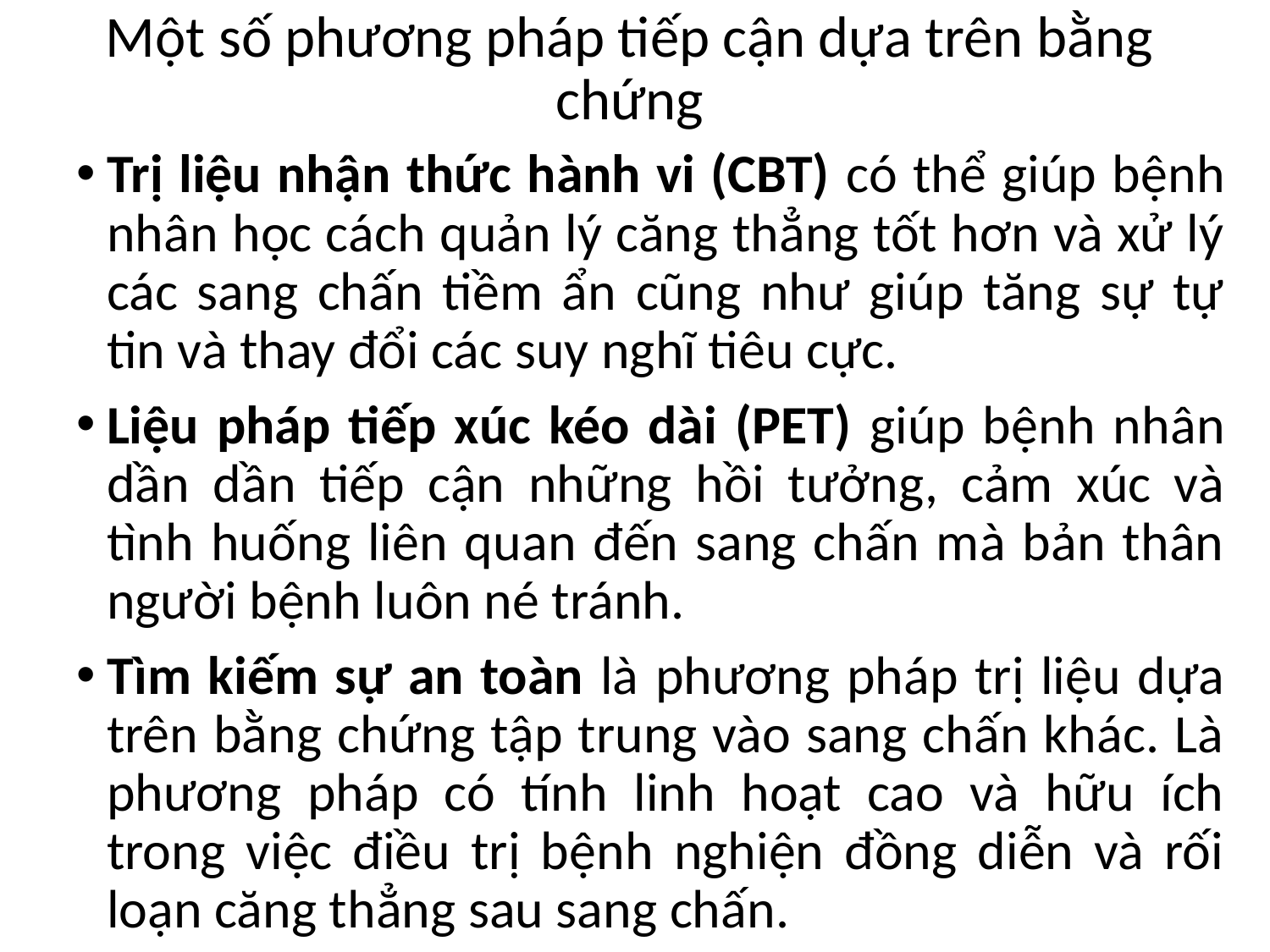

# Một số phương pháp tiếp cận dựa trên bằng chứng
Trị liệu nhận thức hành vi (CBT) có thể giúp bệnh nhân học cách quản lý căng thẳng tốt hơn và xử lý các sang chấn tiềm ẩn cũng như giúp tăng sự tự tin và thay đổi các suy nghĩ tiêu cực.
Liệu pháp tiếp xúc kéo dài (PET) giúp bệnh nhân dần dần tiếp cận những hồi tưởng, cảm xúc và tình huống liên quan đến sang chấn mà bản thân người bệnh luôn né tránh.
Tìm kiếm sự an toàn là phương pháp trị liệu dựa trên bằng chứng tập trung vào sang chấn khác. Là phương pháp có tính linh hoạt cao và hữu ích trong việc điều trị bệnh nghiện đồng diễn và rối loạn căng thẳng sau sang chấn.